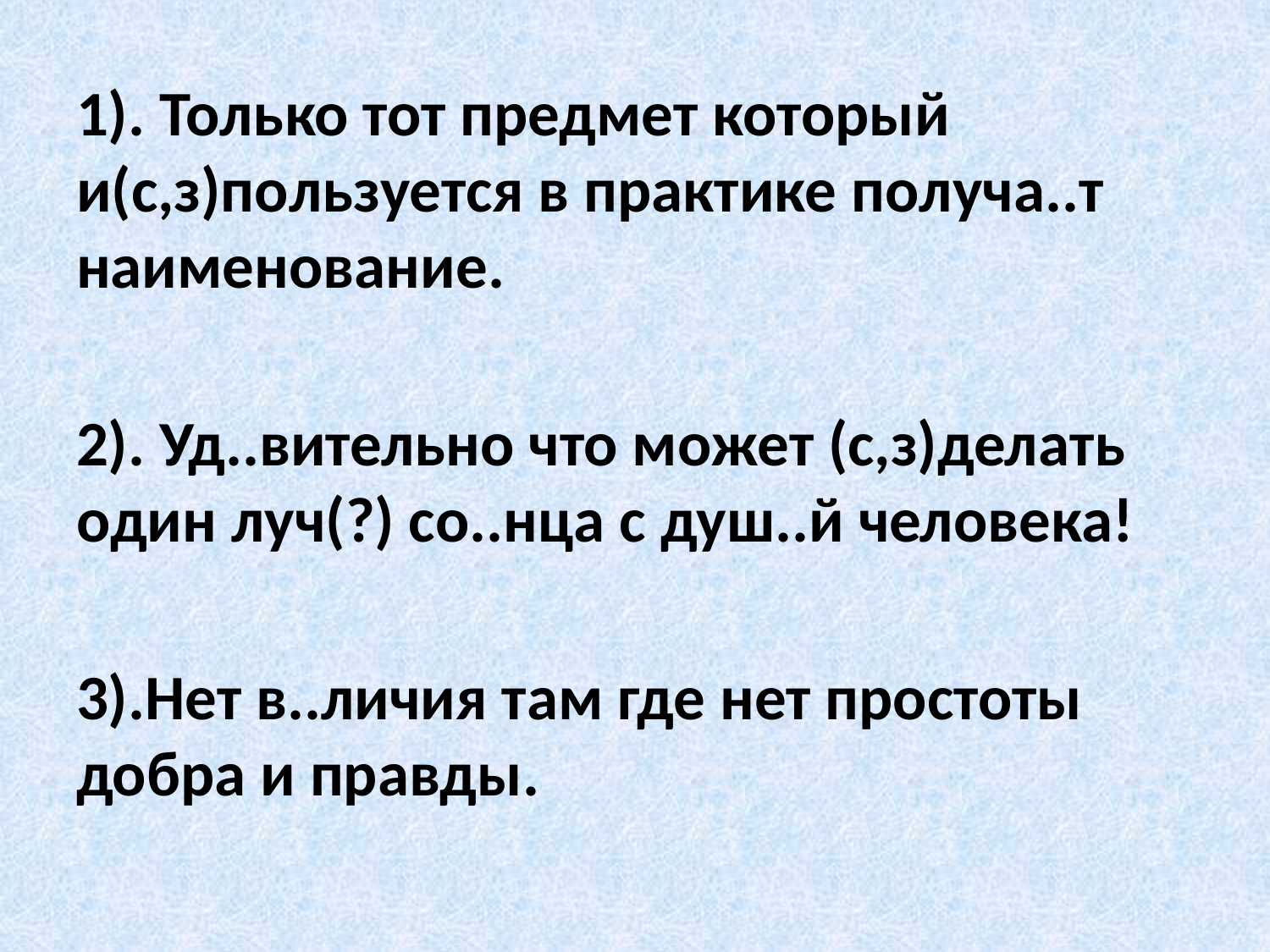

1). Только тот предмет который и(с,з)пользуется в практике получа..т наименование.

2). Уд..вительно что может (с,з)делать один луч(?) со..нца с душ..й человека!

3).Нет в..личия там где нет простоты добра и правды.